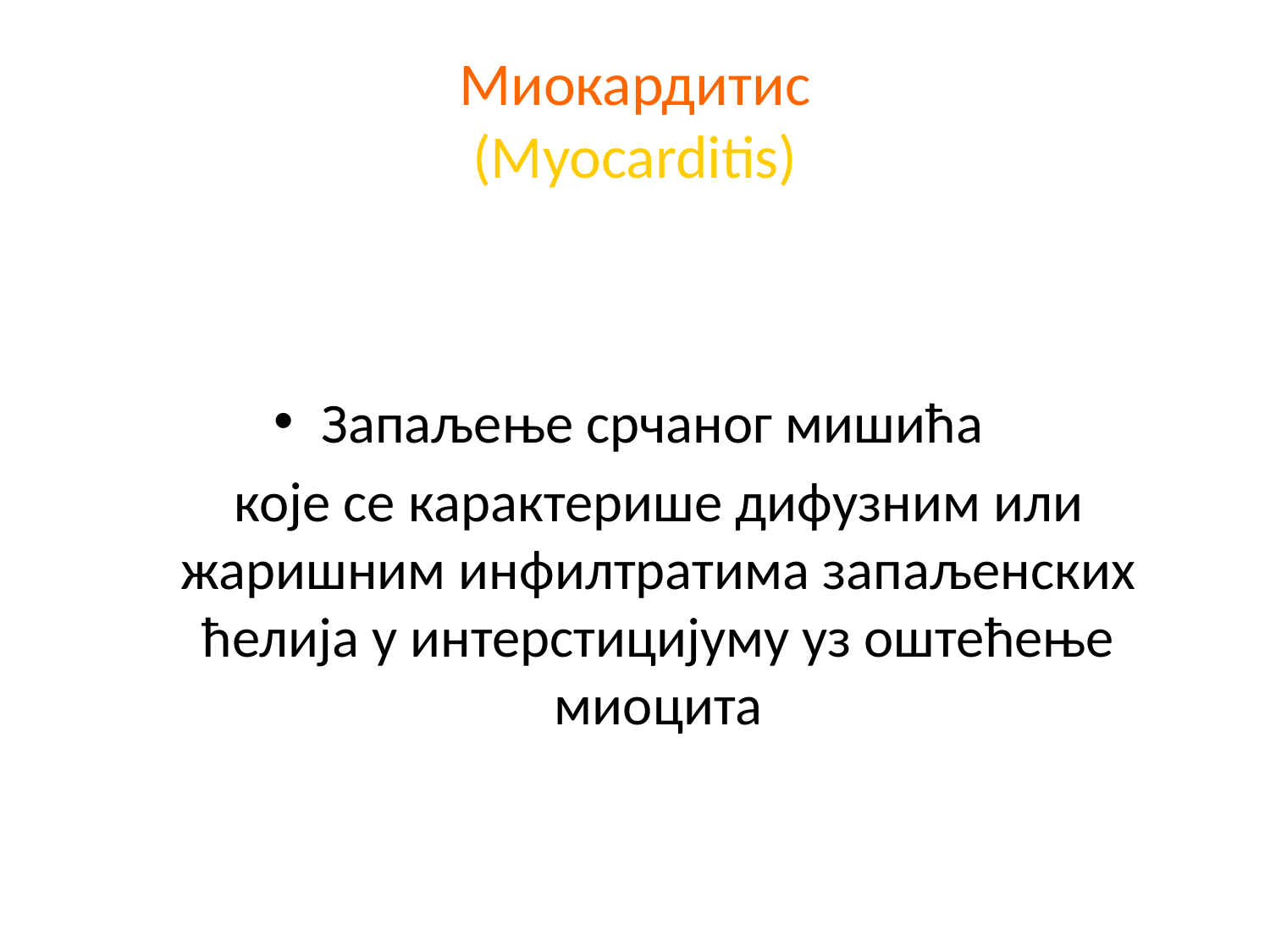

# Миокардитис (Myocarditis)

Запаљење срчаног мишића
	које се карактерише дифузним или жаришним инфилтратима запаљенских ћелија у интерстицијуму уз оштећење миоцита